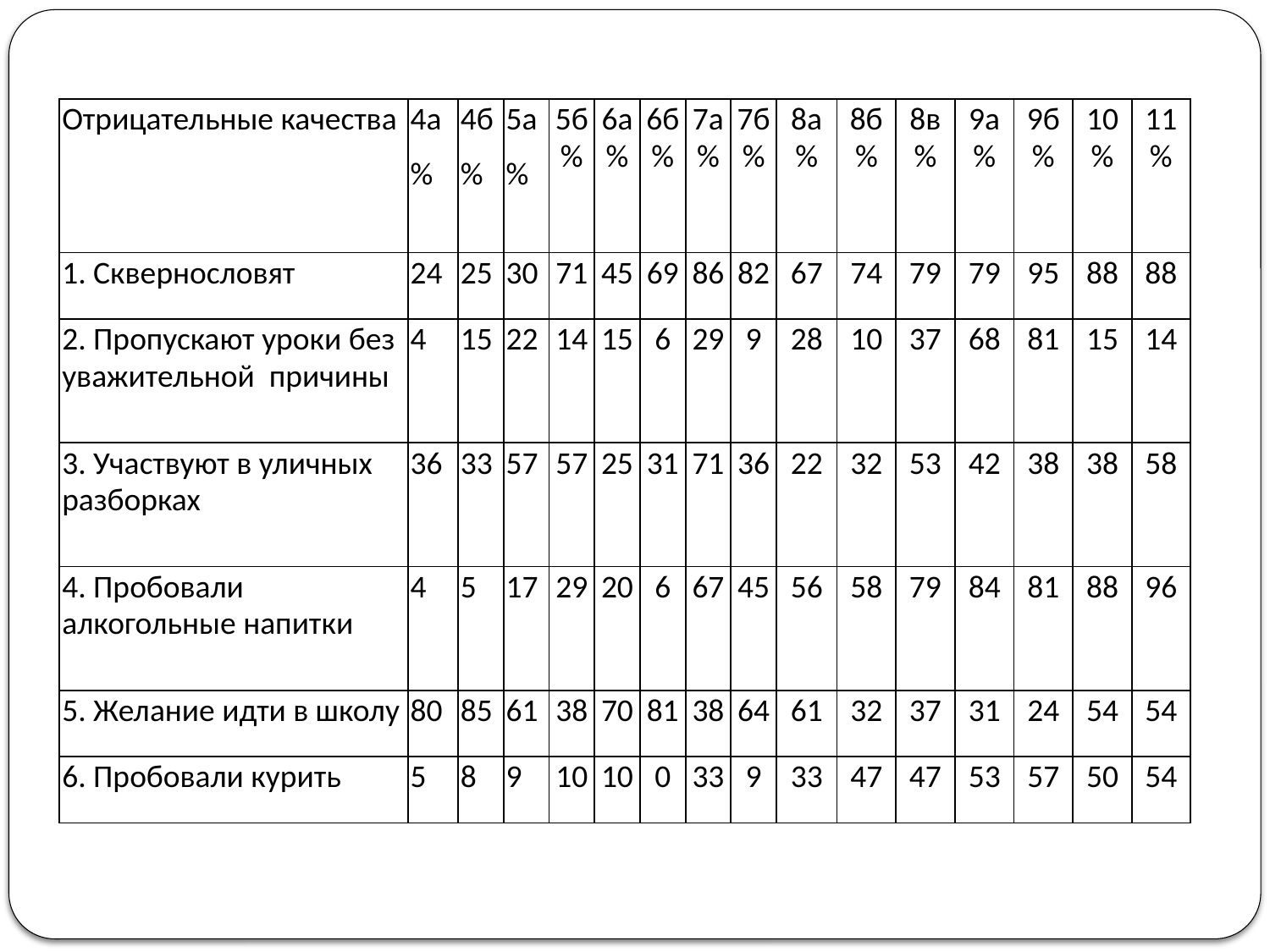

| Отрицательные качества | 4а % | 4б % | 5а % | 5б % | 6а % | 6б % | 7а % | 7б % | 8а % | 8б % | 8в % | 9а % | 9б % | 10 % | 11 % |
| --- | --- | --- | --- | --- | --- | --- | --- | --- | --- | --- | --- | --- | --- | --- | --- |
| 1. Сквернословят | 24 | 25 | 30 | 71 | 45 | 69 | 86 | 82 | 67 | 74 | 79 | 79 | 95 | 88 | 88 |
| 2. Пропускают уроки без уважительной причины | 4 | 15 | 22 | 14 | 15 | 6 | 29 | 9 | 28 | 10 | 37 | 68 | 81 | 15 | 14 |
| 3. Участвуют в уличных разборках | 36 | 33 | 57 | 57 | 25 | 31 | 71 | 36 | 22 | 32 | 53 | 42 | 38 | 38 | 58 |
| 4. Пробовали алкогольные напитки | 4 | 5 | 17 | 29 | 20 | 6 | 67 | 45 | 56 | 58 | 79 | 84 | 81 | 88 | 96 |
| 5. Желание идти в школу | 80 | 85 | 61 | 38 | 70 | 81 | 38 | 64 | 61 | 32 | 37 | 31 | 24 | 54 | 54 |
| 6. Пробовали курить | 5 | 8 | 9 | 10 | 10 | 0 | 33 | 9 | 33 | 47 | 47 | 53 | 57 | 50 | 54 |